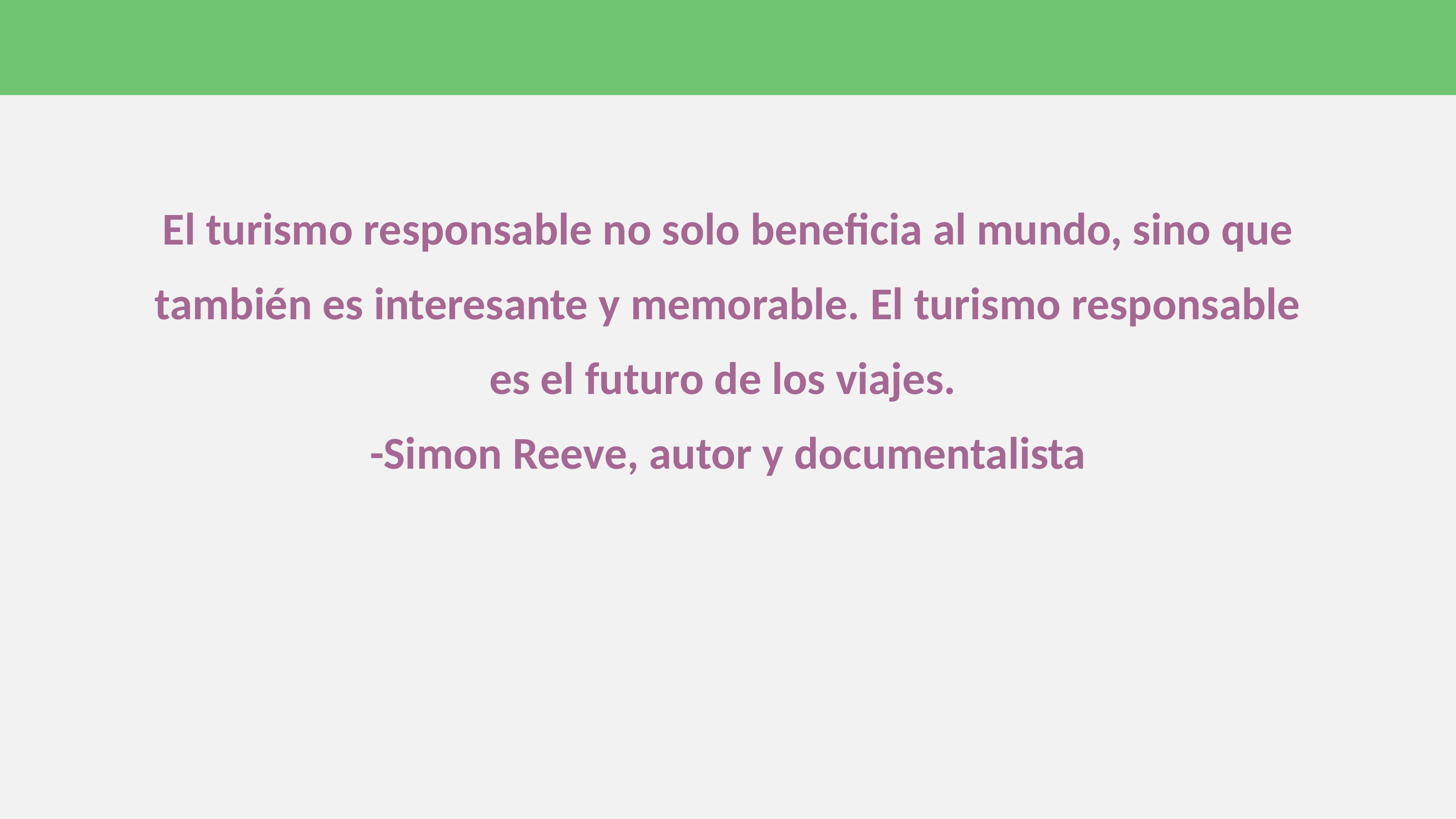

El turismo responsable no solo beneficia al mundo, sino que también es interesante y memorable. El turismo responsable es el futuro de los viajes.
-Simon Reeve, autor y documentalista